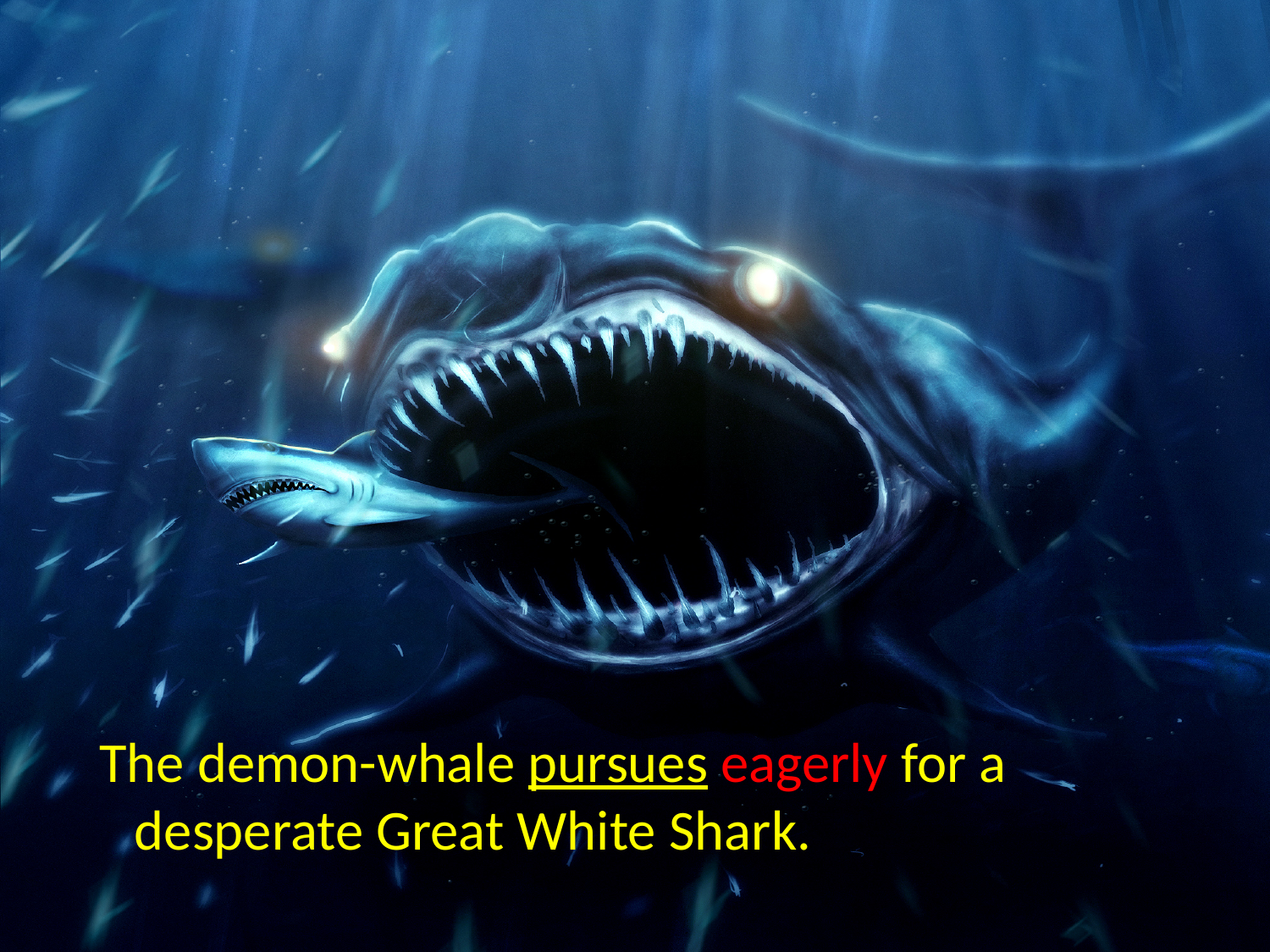

The demon-whale pursues eagerly for a desperate Great White Shark.